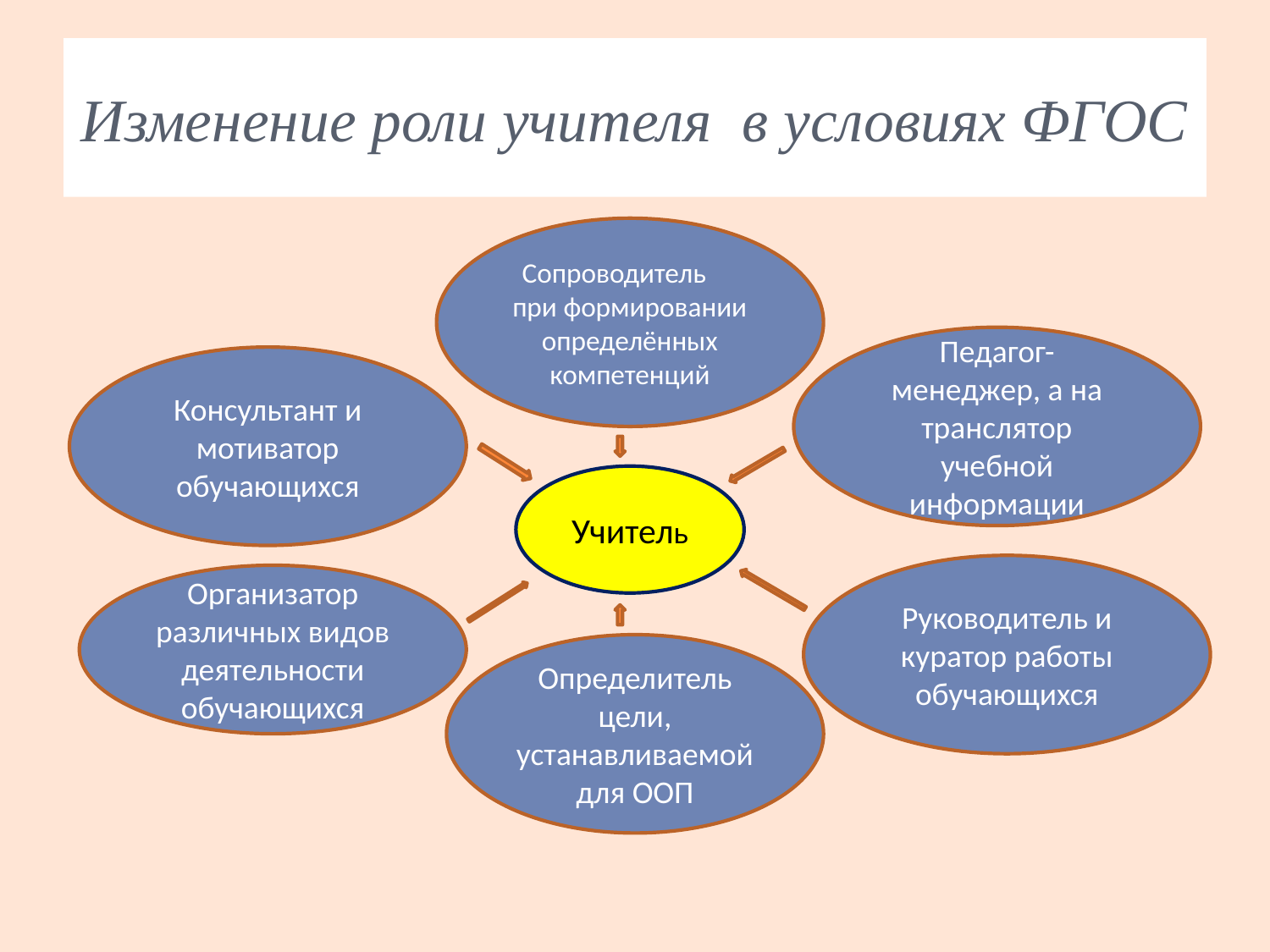

# Изменение роли учителя  в условиях ФГОС

Сопроводитель      при формировании определённых компетенций
Педагог-менеджер, а на транслятор учебной информации
Консультант и мотиватор обучающихся

Учитель
Руководитель и куратор работы обучающихся
Организатор различных видов деятельности обучающихся

Определитель цели, устанавливаемой для ООП